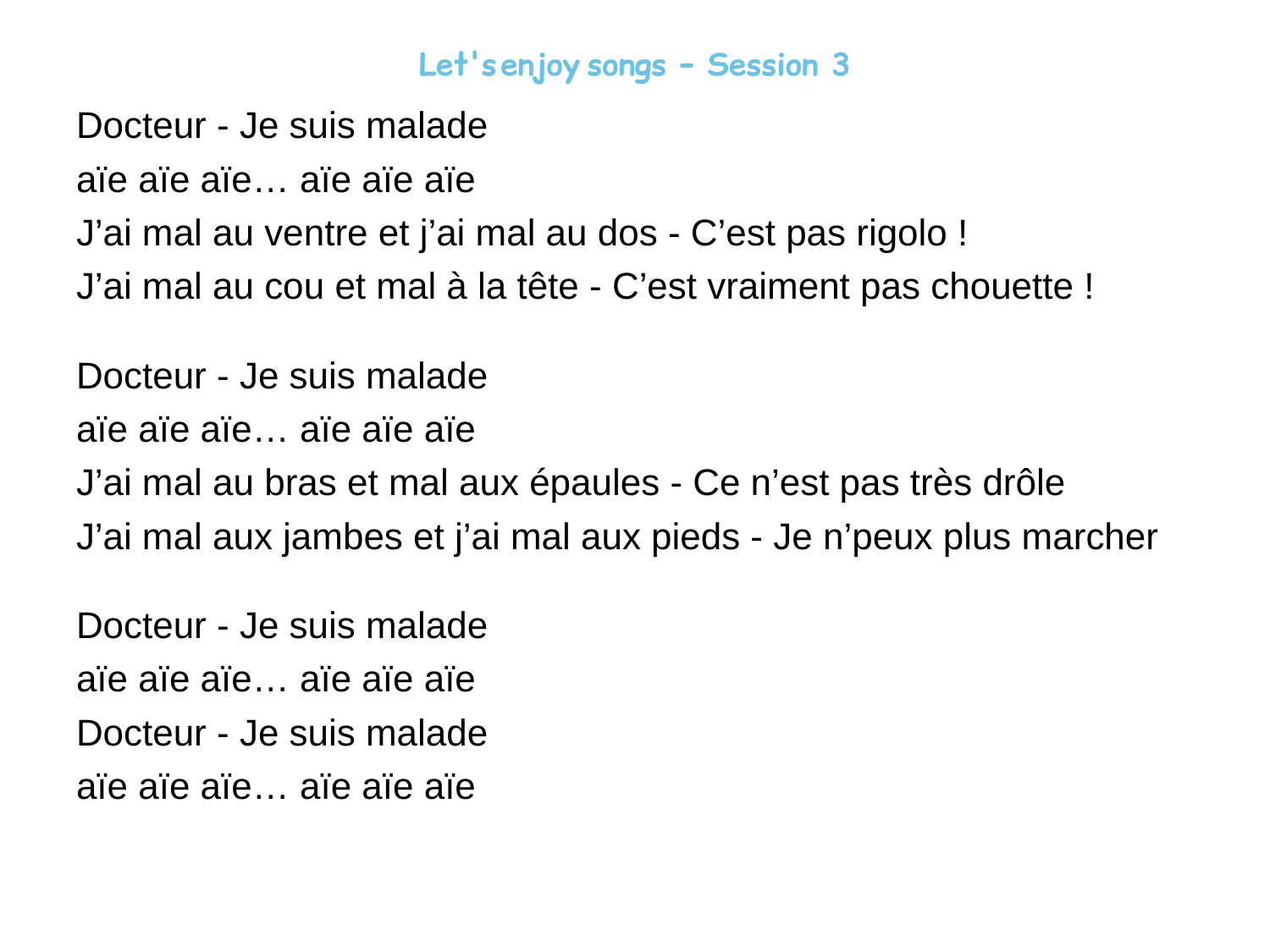

# Let's enjoy songs – Session 3
Docteur - Je suis malade
aïe aïe aïe… aïe aïe aïe
J’ai mal au ventre et j’ai mal au dos - C’est pas rigolo !
J’ai mal au cou et mal à la tête - C’est vraiment pas chouette !

Docteur - Je suis malade
aïe aïe aïe… aïe aïe aïe
J’ai mal au bras et mal aux épaules - Ce n’est pas très drôle
J’ai mal aux jambes et j’ai mal aux pieds - Je n’peux plus marcher

Docteur - Je suis malade
aïe aïe aïe… aïe aïe aïe
Docteur - Je suis malade
aïe aïe aïe… aïe aïe aïe